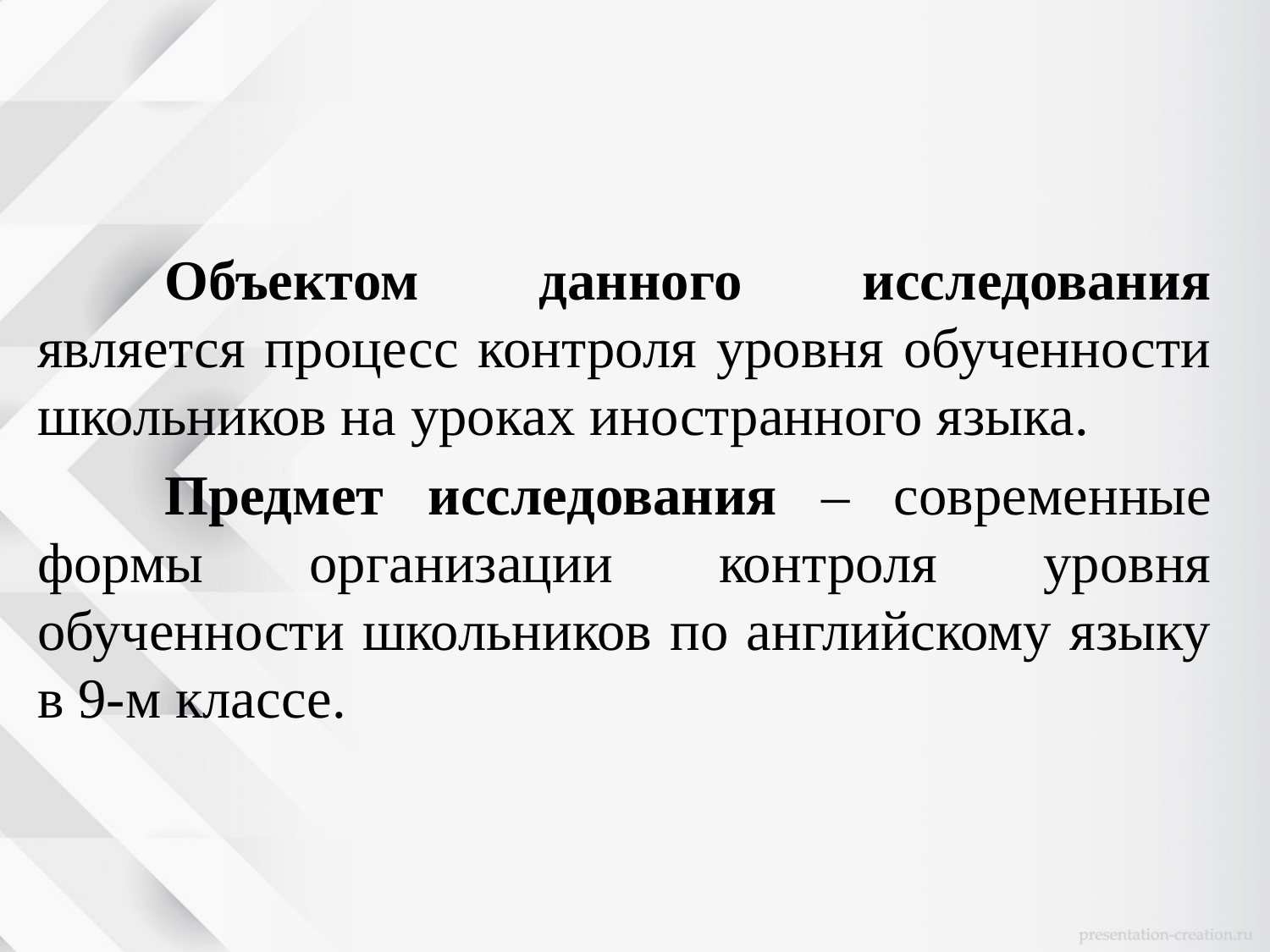

Объектом данного исследования является процесс контроля уровня обученности школьников на уроках иностранного языка.
	Предмет исследования – современные формы организации контроля уровня обученности школьников по английскому языку в 9-м классе.